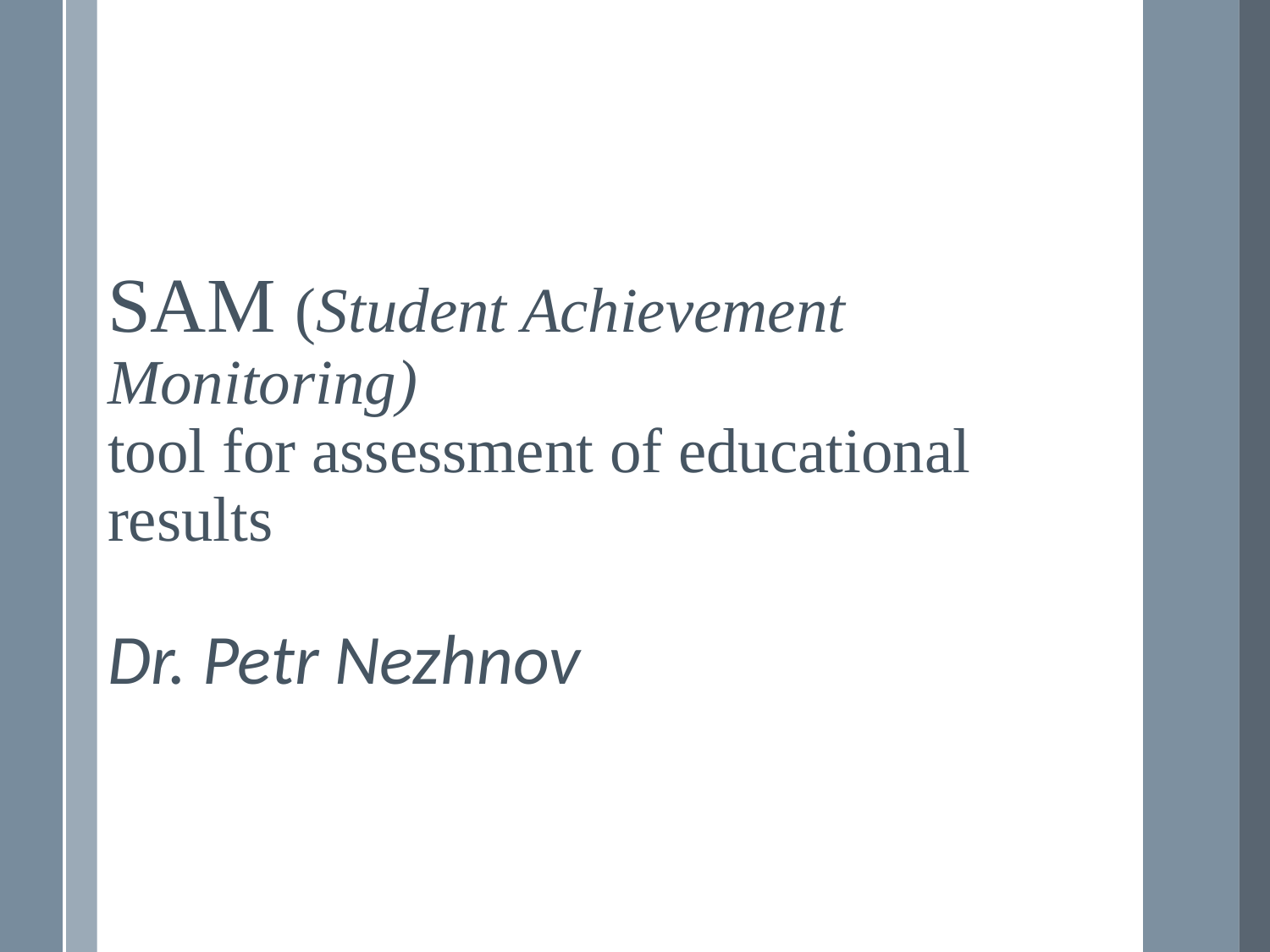

SAM (Student Achievement Monitoring)
tool for assessment of educational results
Dr. Petr Nezhnov